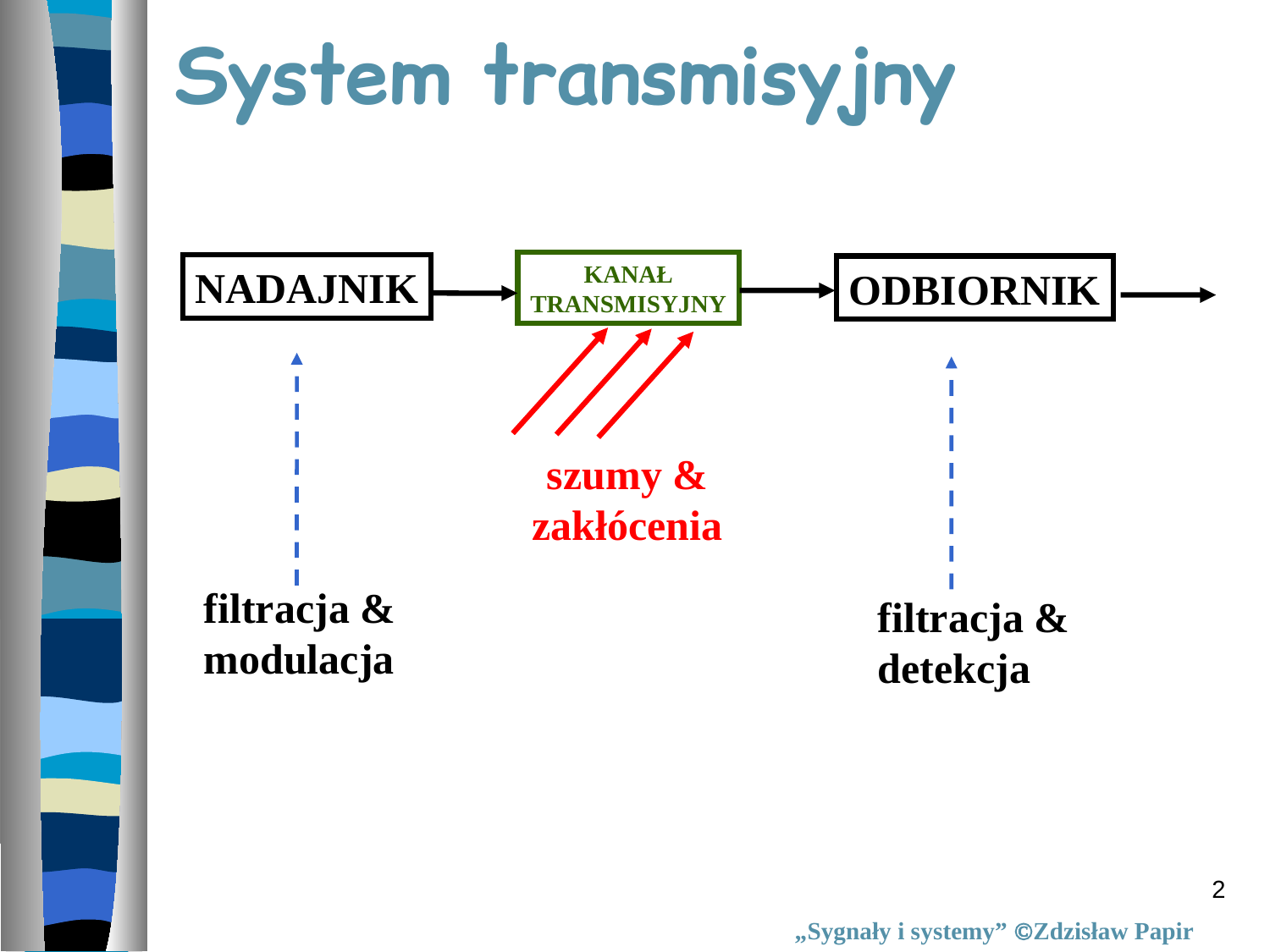

System transmisyjny
KANAŁ
TRANSMISYJNY
NADAJNIK
ODBIORNIK

szumy &
zakłócenia
filtracja &
modulacja
filtracja &
detekcja

2
„Sygnały i systemy” ©Zdzisław Papir